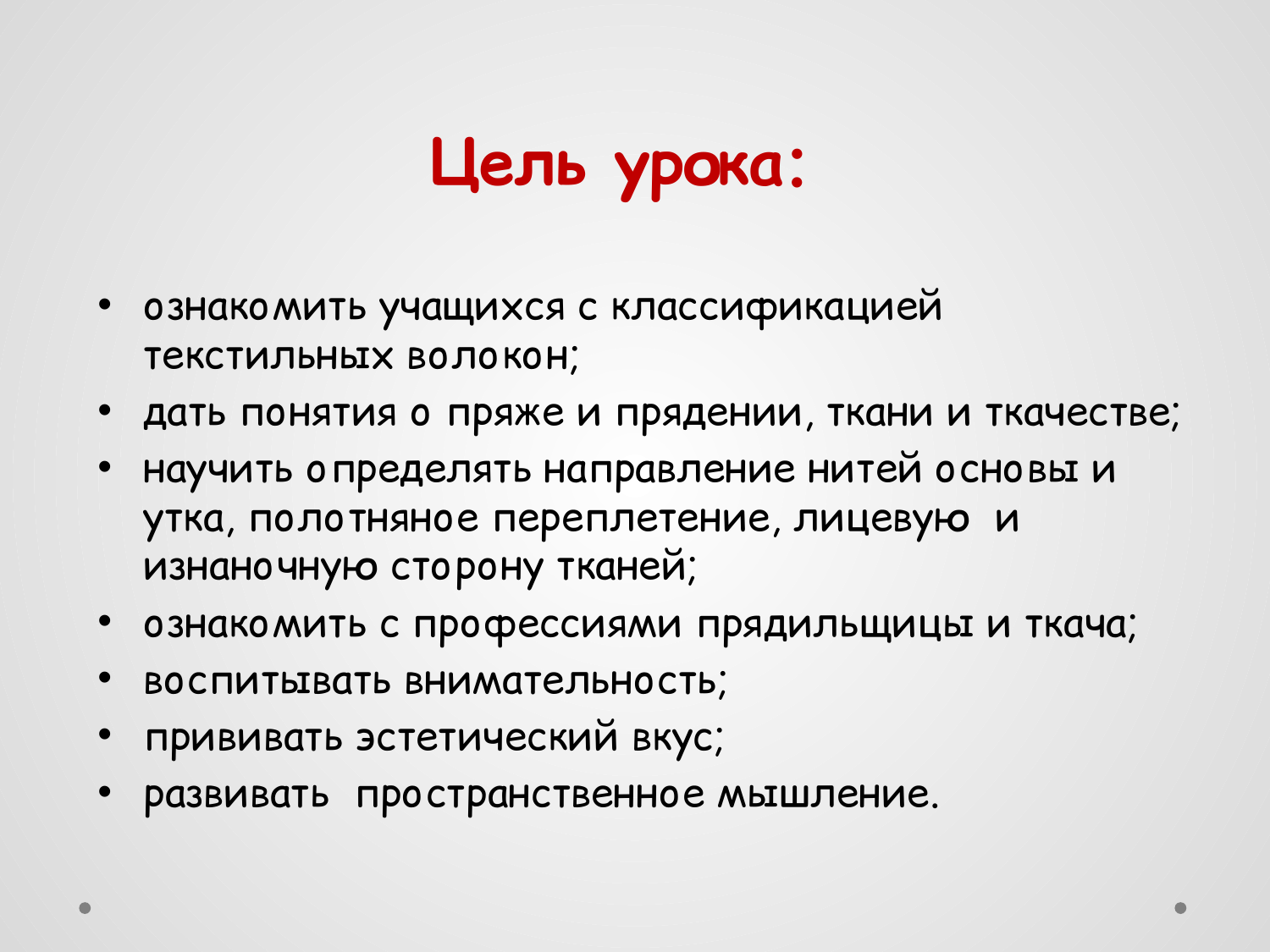

# Цель урока:

ознакомить учащихся с классификацией текстильных волокон;
дать понятия о пряже и прядении, ткани и ткачестве;
научить определять направление нитей основы и утка, полотняное переплетение, лицевую  и изнаночную сторону тканей;
ознакомить с профессиями прядильщицы и ткача;
воспитывать внимательность;
прививать эстетический вкус;
развивать  пространственное мышление.